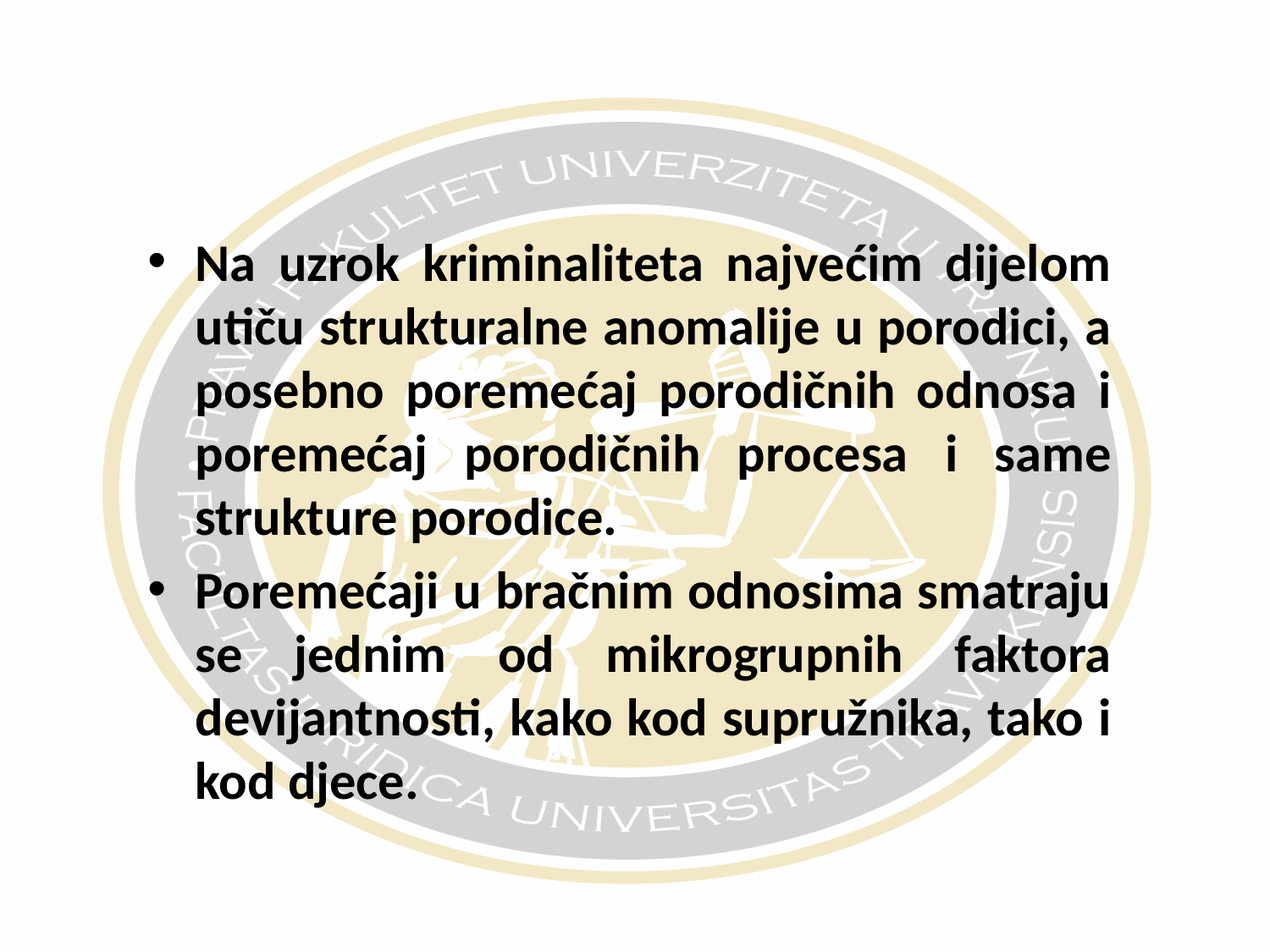

#
Na uzrok kriminaliteta najvećim dijelom utiču strukturalne anomalije u porodici, a posebno poremećaj porodičnih odnosa i poremećaj porodičnih procesa i same strukture porodice.
Poremećaji u bračnim odnosima smatraju se jednim od mikrogrupnih faktora devijantnosti, kako kod supružnika, tako i kod djece.